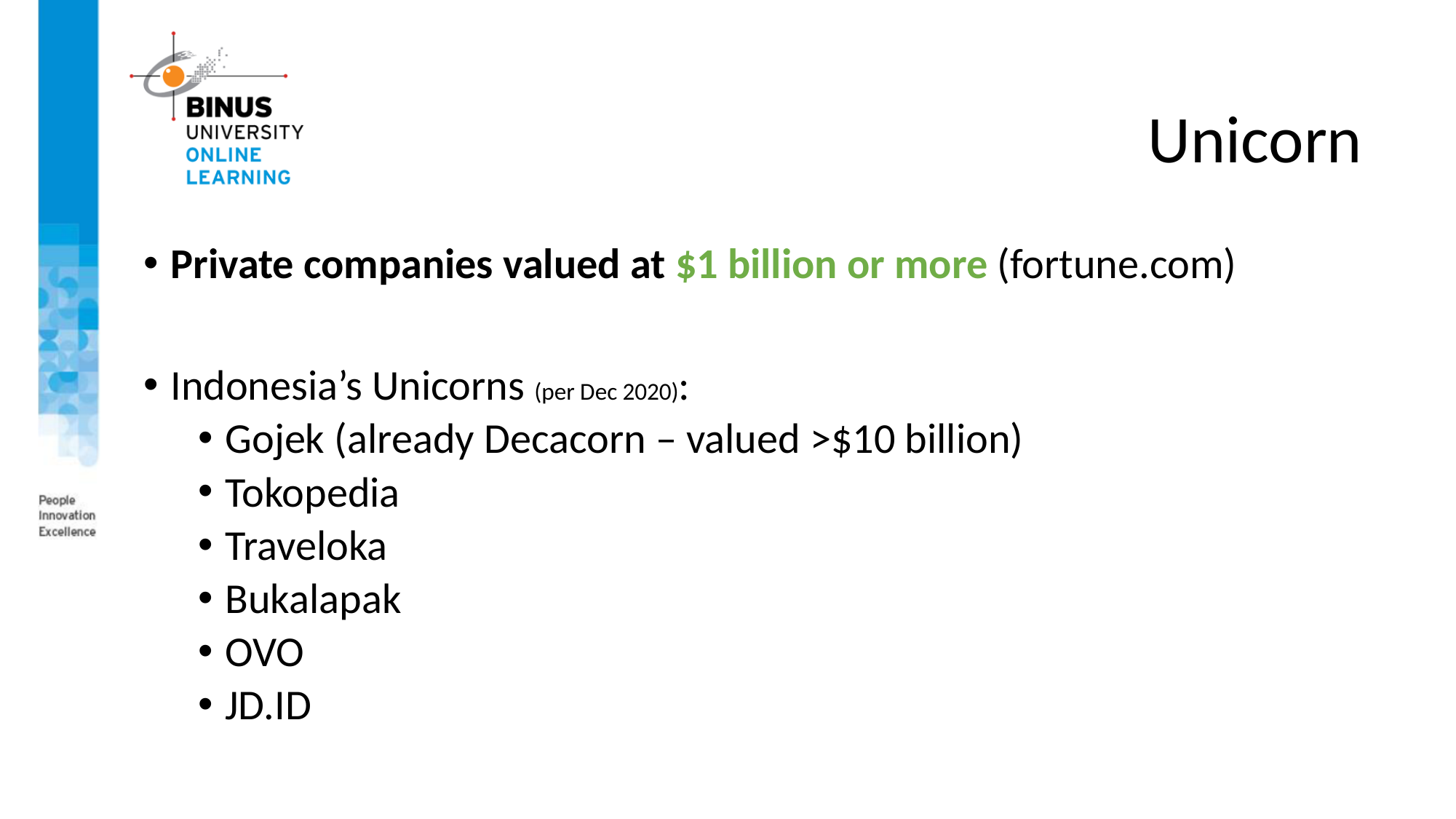

Unicorn
Private companies valued at $1 billion or more (fortune.com)

Indonesia’s Unicorns (per Dec 2020):
Gojek (already Decacorn – valued >$10 billion)
Tokopedia
Traveloka
Bukalapak
OVO
JD.ID